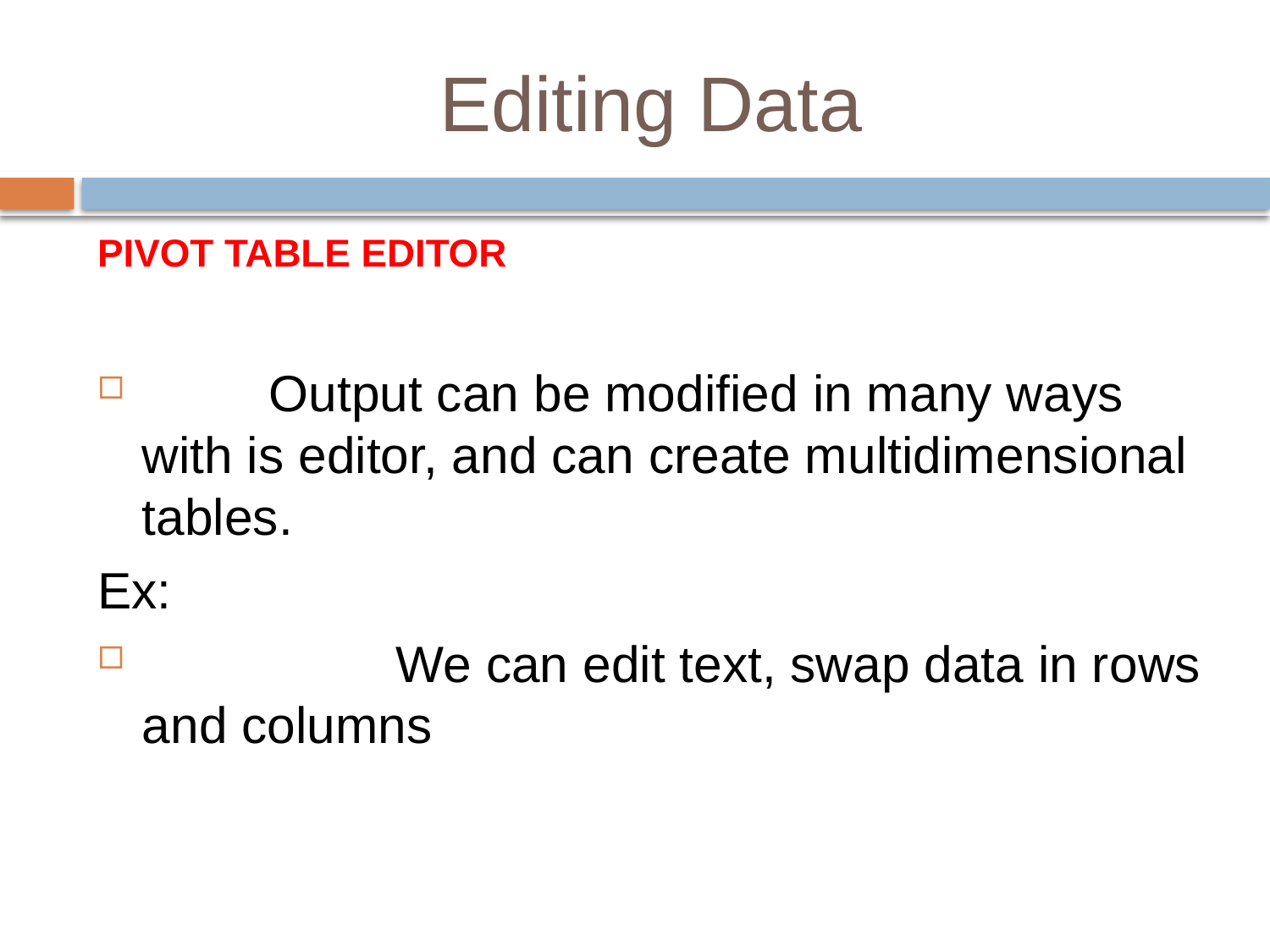

# Editing Data
PIVOT TABLE EDITOR

	Output can be modified in many ways with is editor, and can create multidimensional tables.
Ex:
		We can edit text, swap data in rows and columns